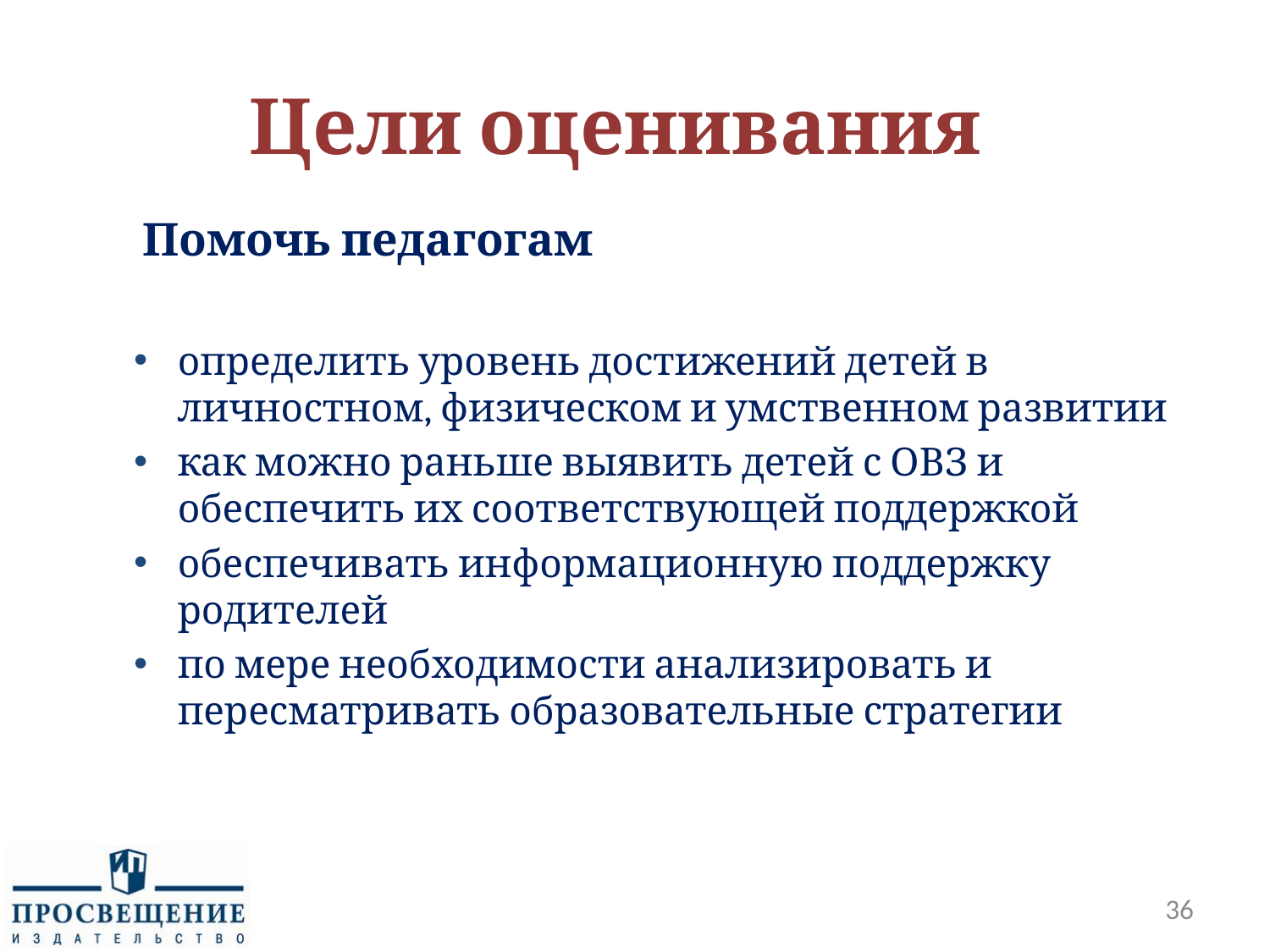

# Цели оценивания
 Помочь педагогам

определить уровень достижений детей в личностном, физическом и умственном развитии
как можно раньше выявить детей с ОВЗ и обеспечить их соответствующей поддержкой
обеспечивать информационную поддержку родителей
по мере необходимости анализировать и пересматривать образовательные стратегии
36